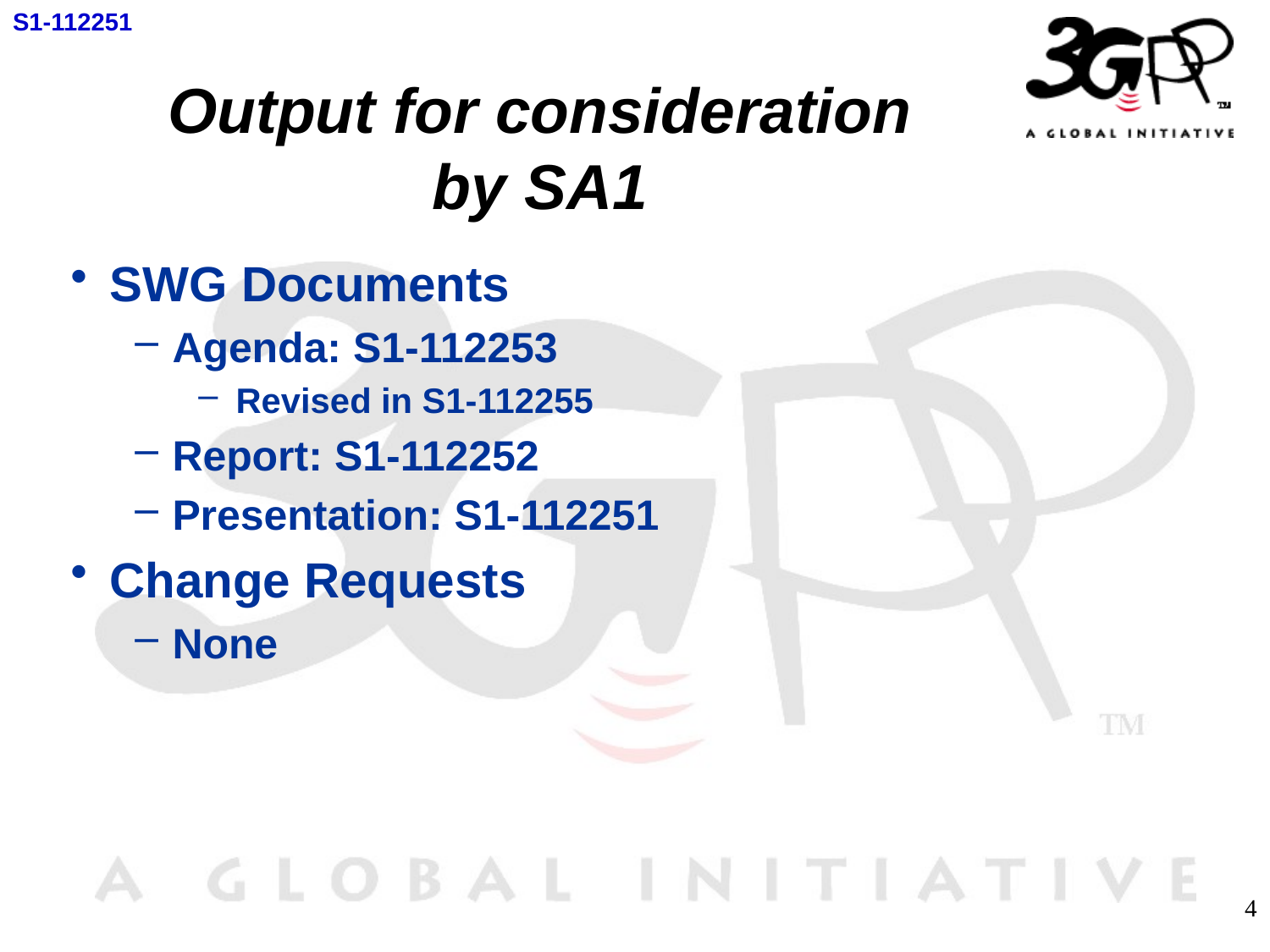

S1-112251
# Output for consideration by SA1
SWG Documents
Agenda: S1-112253
Revised in S1-112255
Report: S1-112252
Presentation: S1-112251
Change Requests
None

4